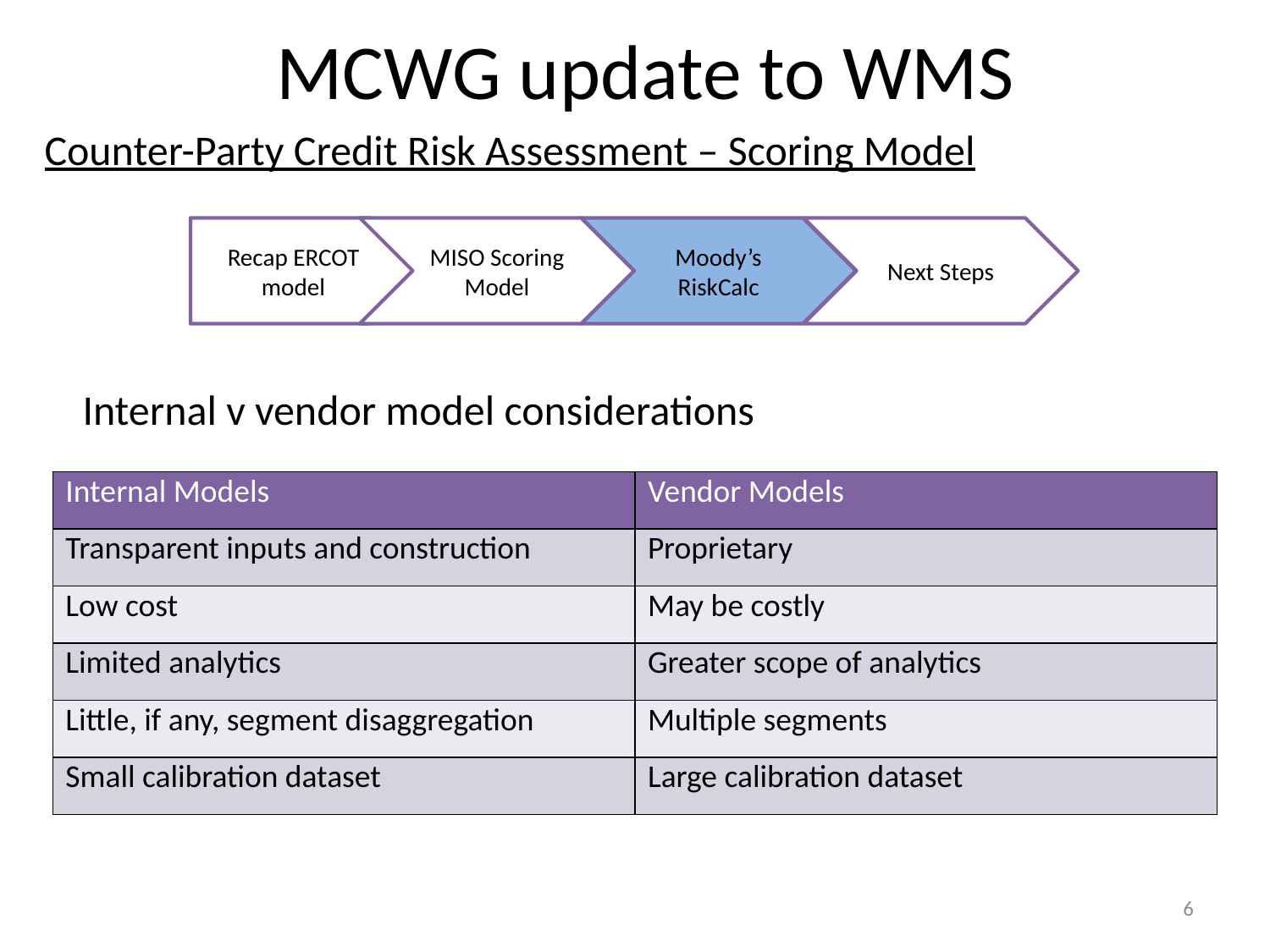

# MCWG update to WMS
Counter-Party Credit Risk Assessment – Scoring Model

Recap ERCOT model
MISO Scoring Model
Moody’s RiskCalc
Next Steps
Internal v vendor model considerations
| Internal Models | Vendor Models |
| --- | --- |
| Transparent inputs and construction | Proprietary |
| Low cost | May be costly |
| Limited analytics | Greater scope of analytics |
| Little, if any, segment disaggregation | Multiple segments |
| Small calibration dataset | Large calibration dataset |
6